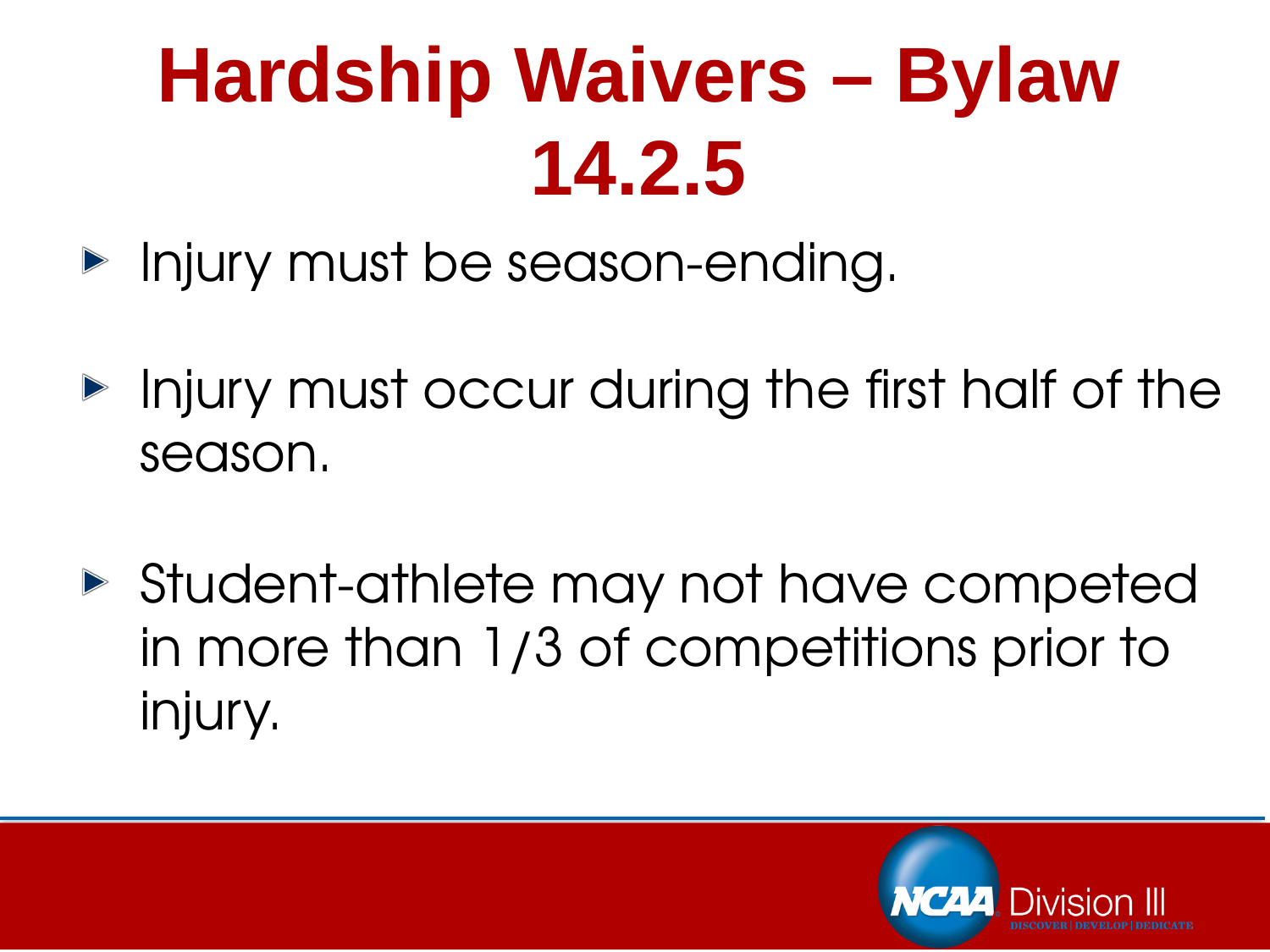

# Hardship Waivers – Bylaw 14.2.5
Injury must be season-ending.

Injury must occur during the first half of the season.

Student-athlete may not have competed in more than 1/3 of competitions prior to injury.